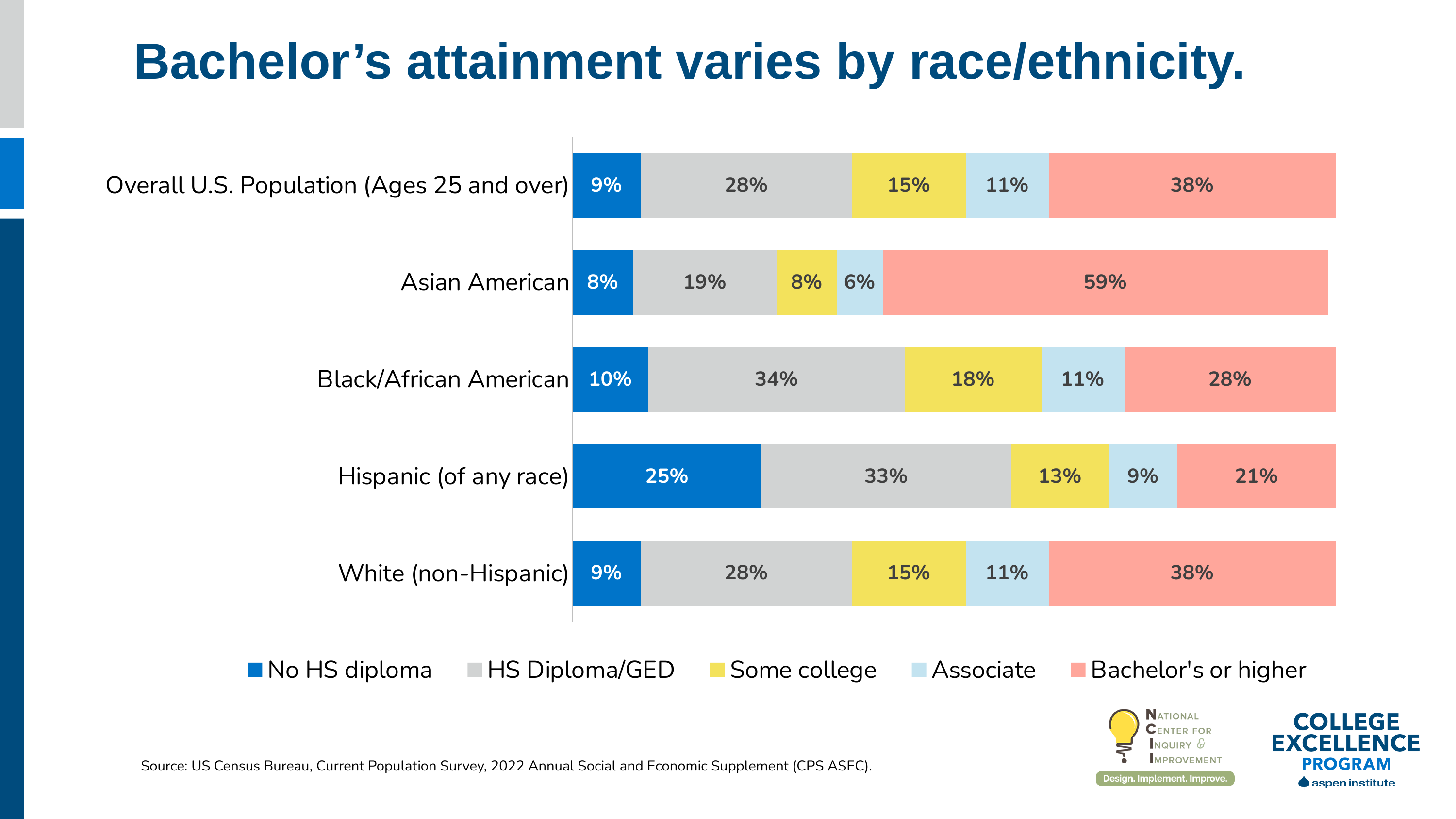

Bachelor’s attainment varies by race/ethnicity.

### Chart

| Category | No HS diploma | HS Diploma/GED | Some college | Associate | Bachelor's or higher |
|---|---|---|---|---|---|
| White (non-Hispanic) | 0.09 | 0.28 | 0.15 | 0.11 | 0.38 |
| Hispanic (of any race) | 0.25 | 0.33 | 0.13 | 0.09 | 0.21 |
| Black/African American | 0.1 | 0.34 | 0.18 | 0.11 | 0.28 |
| Asian American | 0.08 | 0.19 | 0.08 | 0.06 | 0.59 |
| Overall U.S. Population (Ages 25 and over) | 0.09 | 0.28 | 0.15 | 0.11 | 0.38 |
Source: US Census Bureau, Current Population Survey, 2022 Annual Social and Economic Supplement (CPS ASEC).